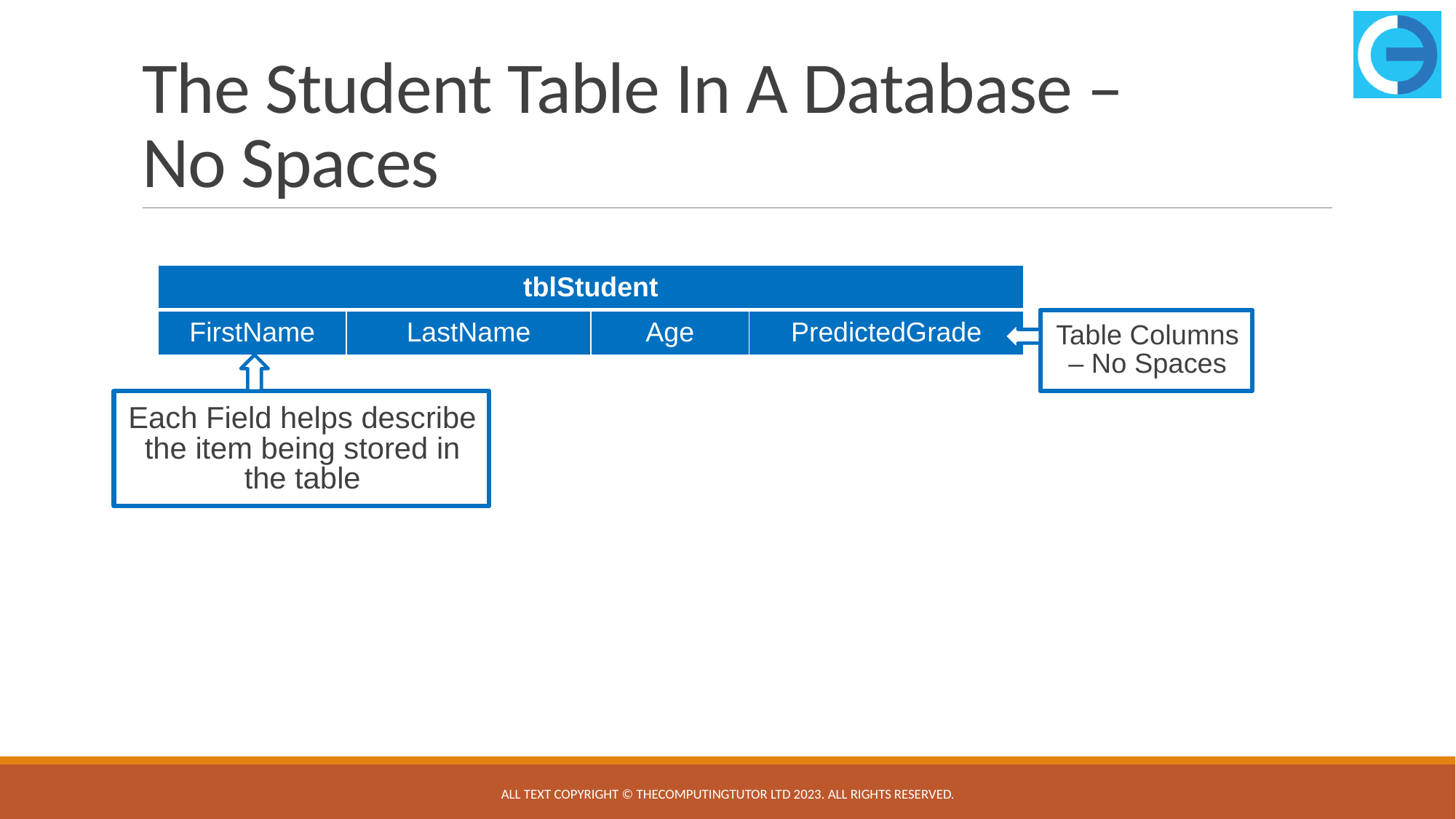

# The Student Table In A Database – No Spaces
| tblStudent |  |  |  |
| --- | --- | --- | --- |
| FirstName | LastName | Age | PredictedGrade |
Table Columns – No Spaces

Each Field helps describe the item being stored in the table
All text copyright © TheComputingTutor Ltd 2023. All rights Reserved.